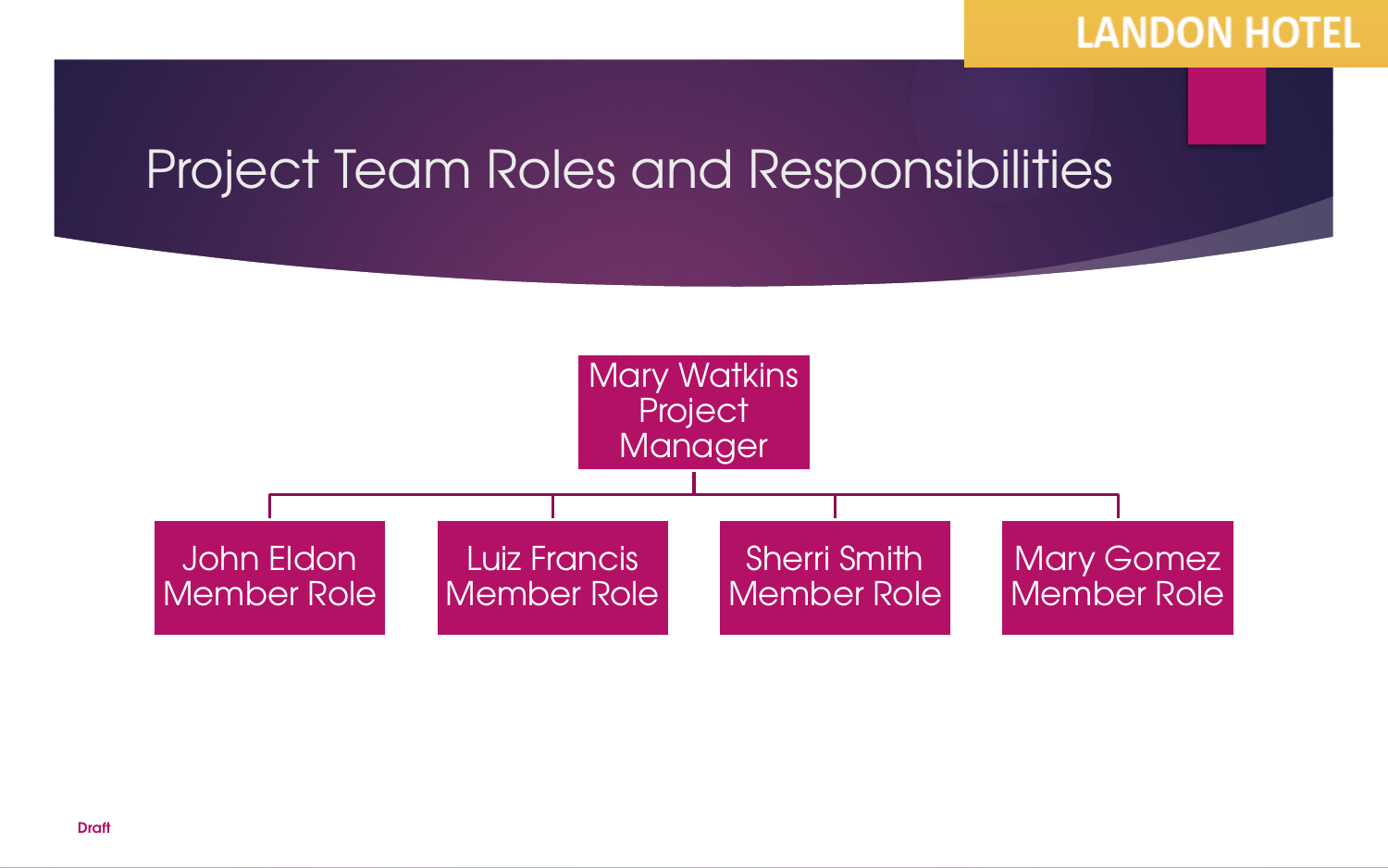

# Project Team Roles and Responsibilities
Mary Watkins Project Manager
John Eldon Member Role
Luiz Francis Member Role
Sherri Smith Member Role
Mary Gomez Member Role
Draft